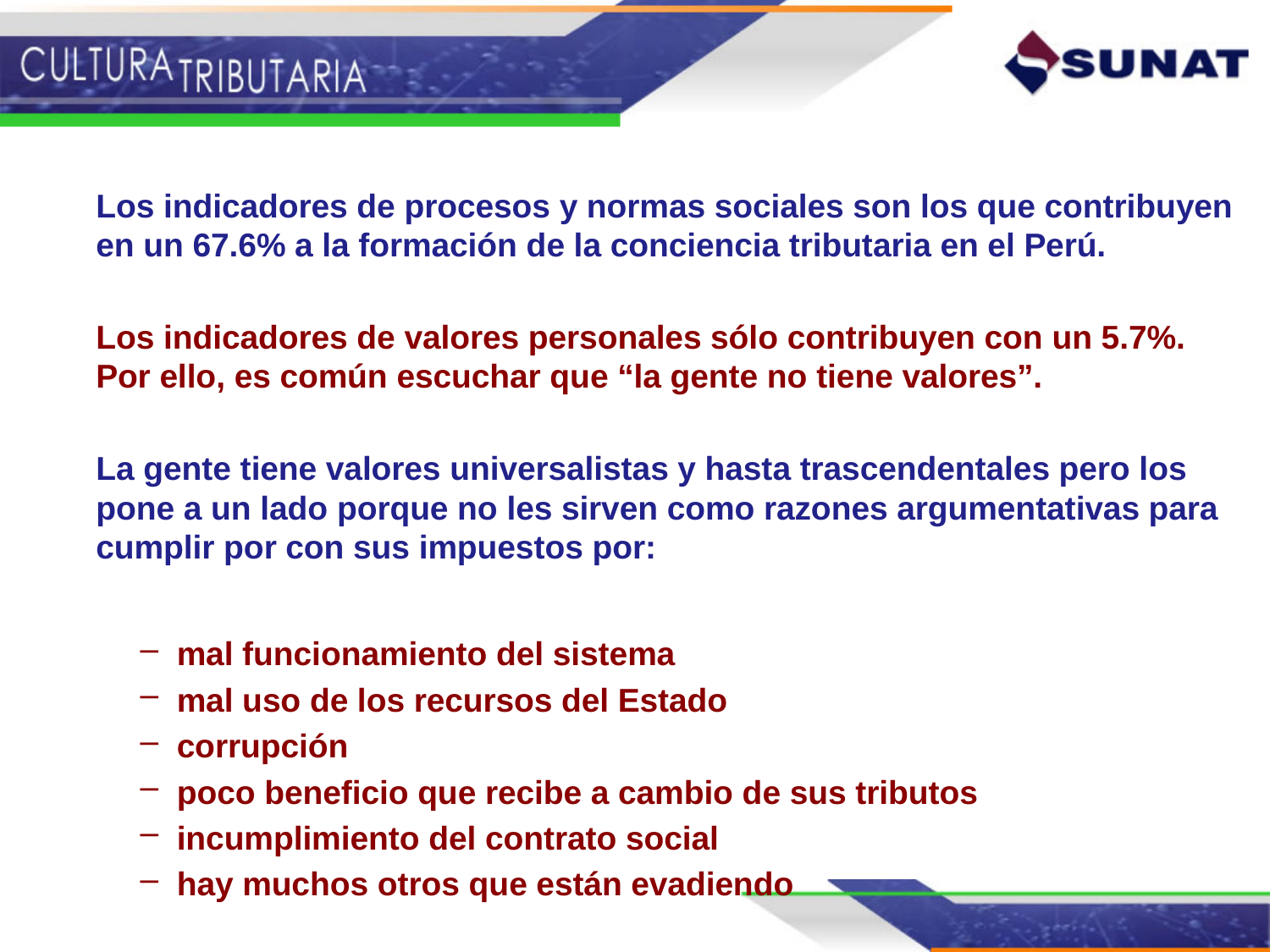

Los indicadores de procesos y normas sociales son los que contribuyen en un 67.6% a la formación de la conciencia tributaria en el Perú.

Los indicadores de valores personales sólo contribuyen con un 5.7%. Por ello, es común escuchar que “la gente no tiene valores”.

La gente tiene valores universalistas y hasta trascendentales pero los pone a un lado porque no les sirven como razones argumentativas para cumplir por con sus impuestos por:

mal funcionamiento del sistema
mal uso de los recursos del Estado
corrupción
poco beneficio que recibe a cambio de sus tributos
incumplimiento del contrato social
hay muchos otros que están evadiendo